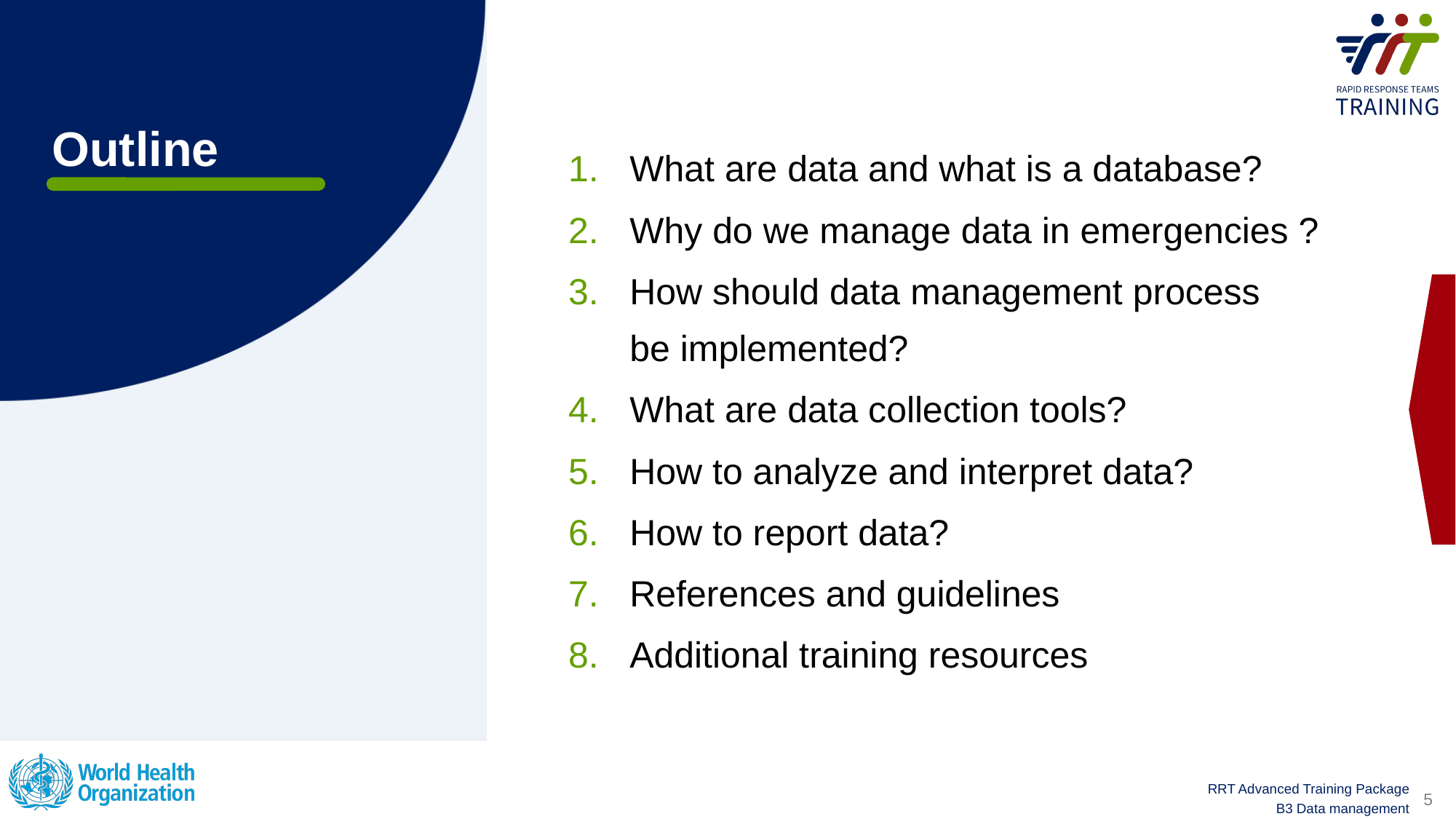

Outline
What are data and what is a database?
Why do we manage data in emergencies ?
How should data management process be implemented?
What are data collection tools?
How to analyze and interpret data?
How to report data?
References and guidelines
Additional training resources